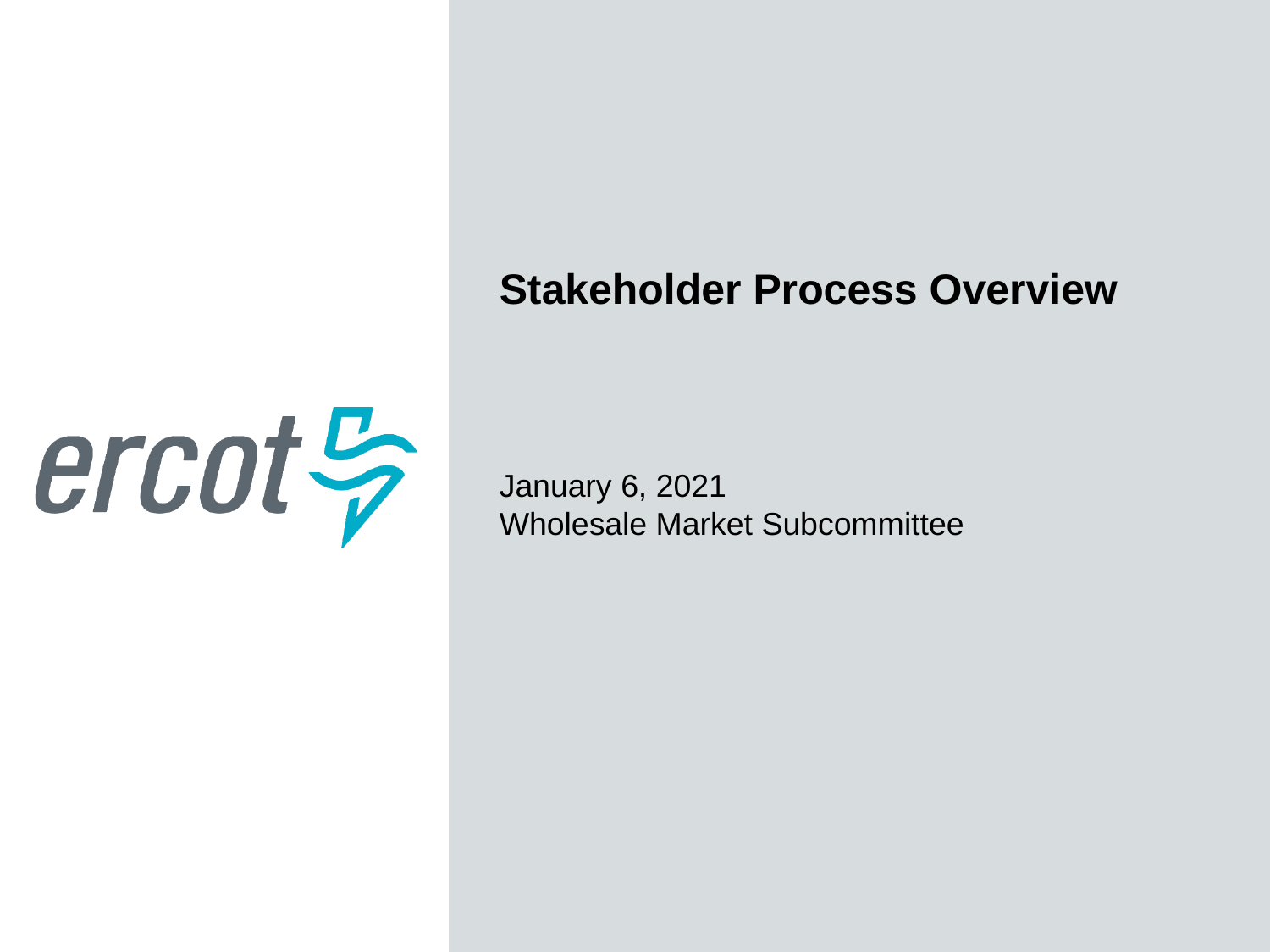

Stakeholder Process Overview

January 6, 2021
Wholesale Market Subcommittee